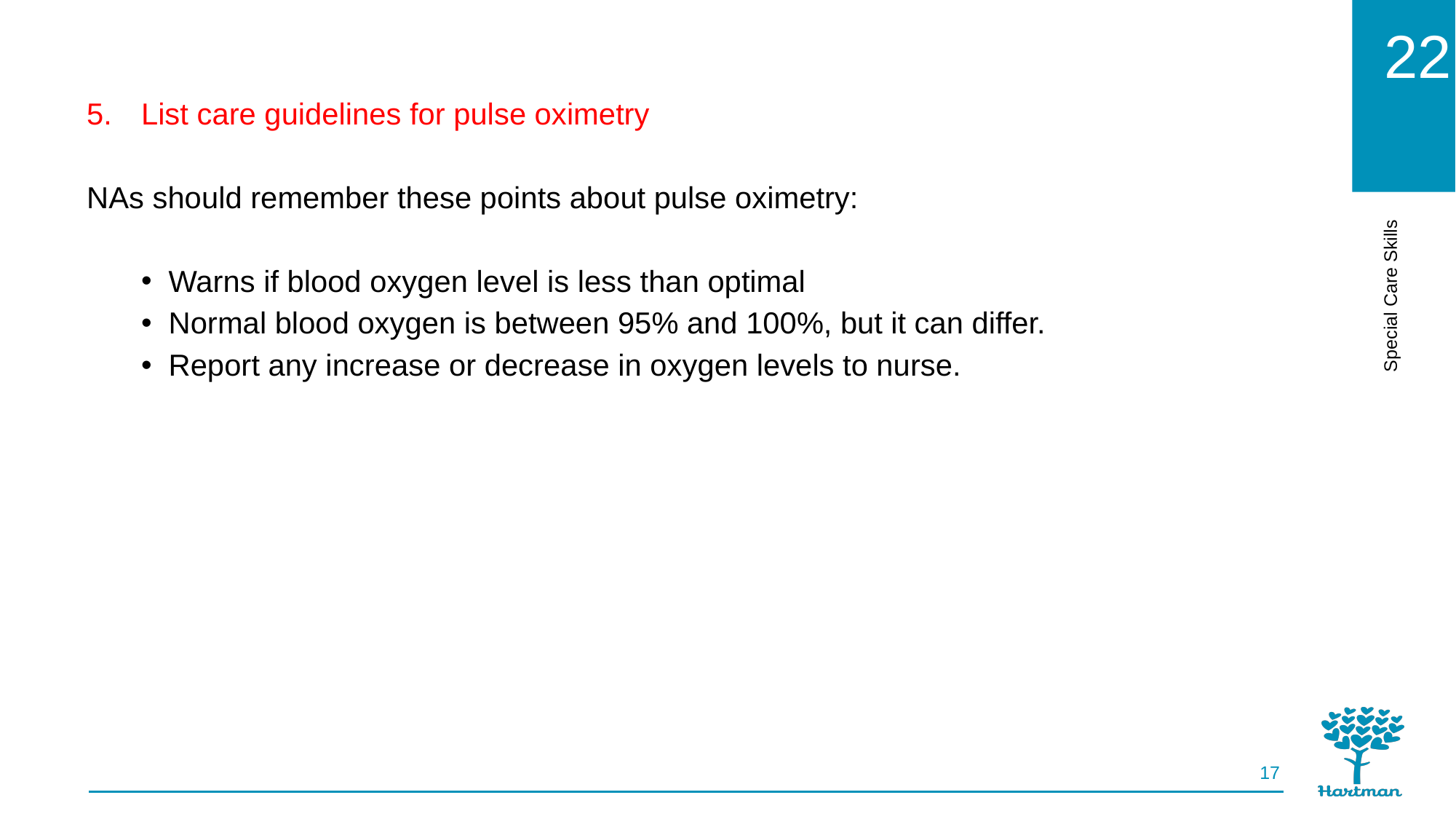

List care guidelines for pulse oximetry

NAs should remember these points about pulse oximetry:

Warns if blood oxygen level is less than optimal
Normal blood oxygen is between 95% and 100%, but it can differ.
Report any increase or decrease in oxygen levels to nurse.

17